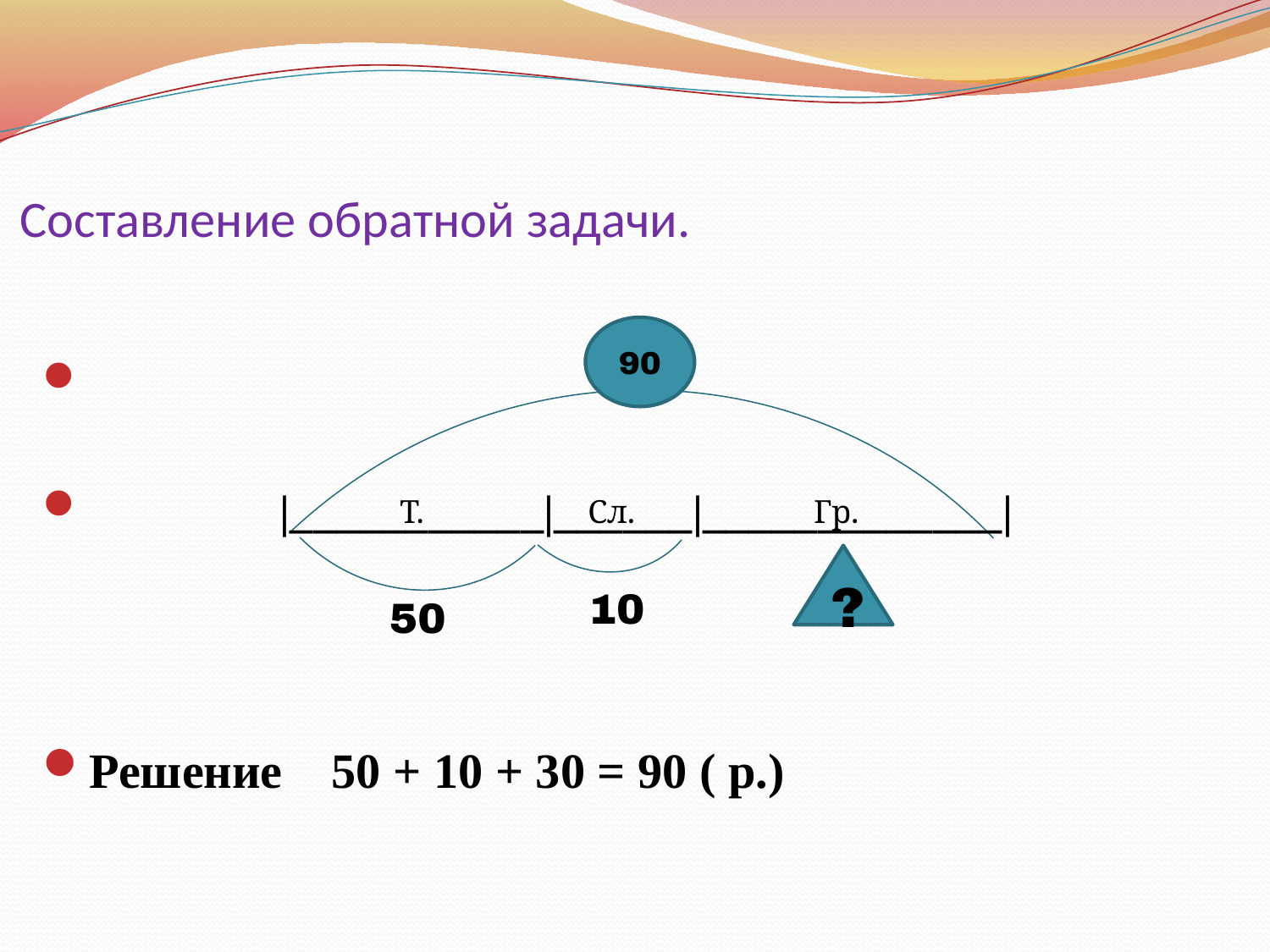

# Составление обратной задачи.

90
?

                 |___________|______|_____________|

Решение    50 + 10 + 30 = 90 ( р.)

Т.
Сл.
Гр.
?
30
10
50